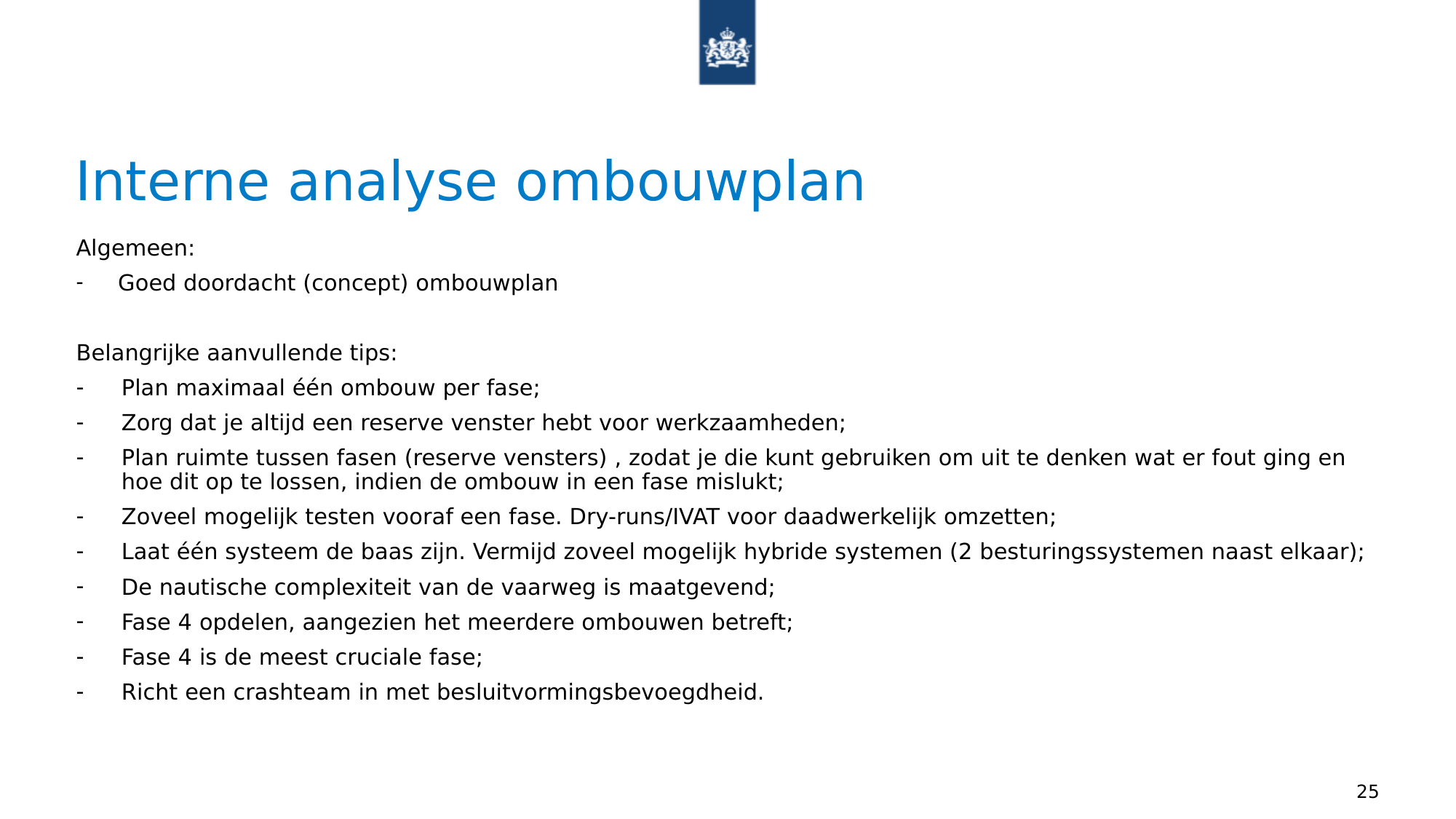

# Interne analyse ombouwplan
Algemeen:
Goed doordacht (concept) ombouwplan

Belangrijke aanvullende tips:
Plan maximaal één ombouw per fase;
Zorg dat je altijd een reserve venster hebt voor werkzaamheden;
Plan ruimte tussen fasen (reserve vensters) , zodat je die kunt gebruiken om uit te denken wat er fout ging en hoe dit op te lossen, indien de ombouw in een fase mislukt;
Zoveel mogelijk testen vooraf een fase. Dry-runs/IVAT voor daadwerkelijk omzetten;
Laat één systeem de baas zijn. Vermijd zoveel mogelijk hybride systemen (2 besturingssystemen naast elkaar);
De nautische complexiteit van de vaarweg is maatgevend;
Fase 4 opdelen, aangezien het meerdere ombouwen betreft;
Fase 4 is de meest cruciale fase;
Richt een crashteam in met besluitvormingsbevoegdheid.

25